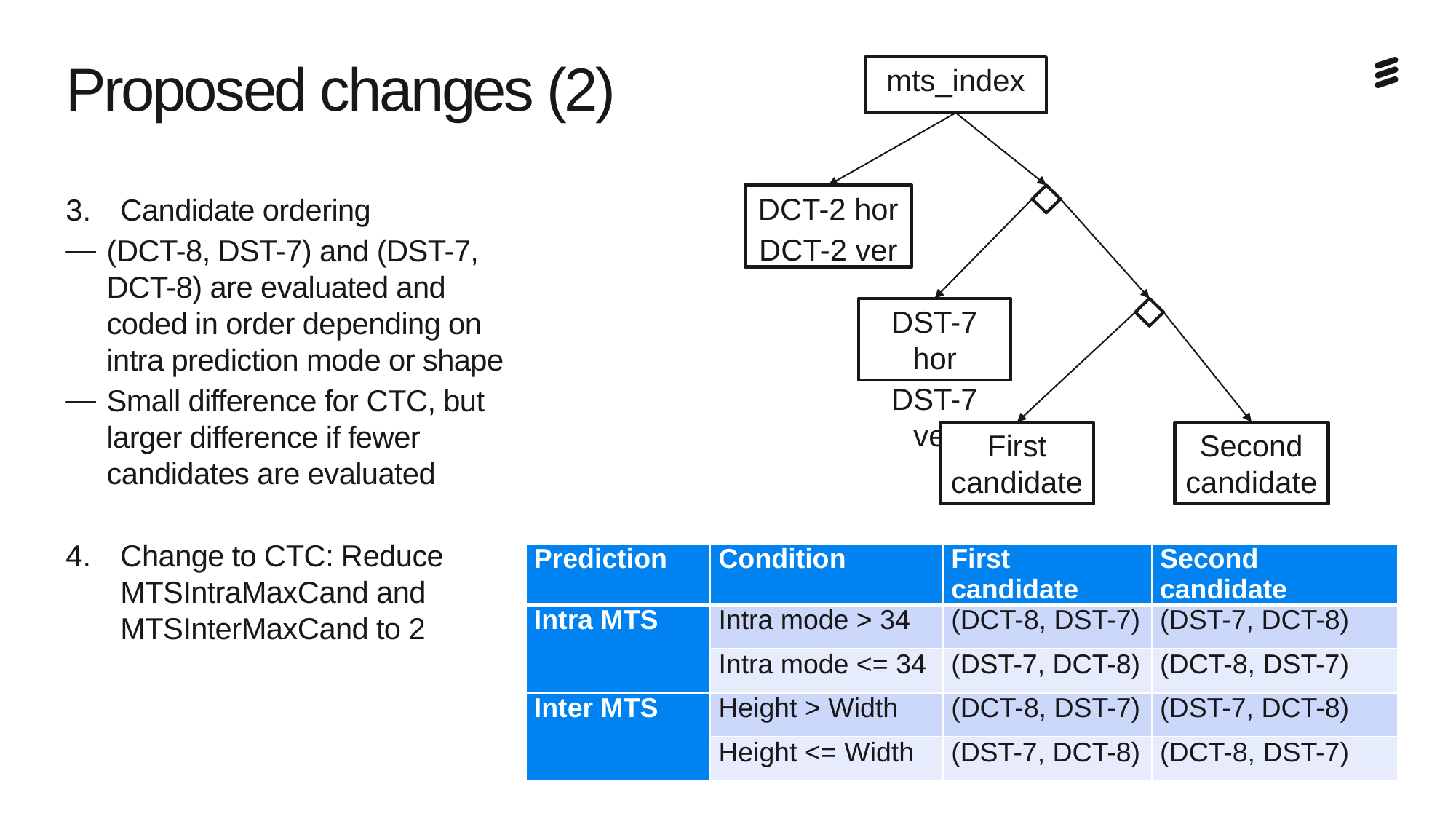

# Proposed changes (2)
mts_index
DCT-2 hor
DCT-2 ver

DST-7 hor
DST-7 ver

First candidate
Second candidate
Candidate ordering
(DCT-8, DST-7) and (DST-7, DCT-8) are evaluated and coded in order depending on intra prediction mode or shape
Small difference for CTC, but larger difference if fewer candidates are evaluated

Change to CTC: Reduce MTSIntraMaxCand and MTSInterMaxCand to 2
| Prediction | Condition | First candidate | Second candidate |
| --- | --- | --- | --- |
| Intra MTS | Intra mode > 34 | (DCT-8, DST-7) | (DST-7, DCT-8) |
|  | Intra mode <= 34 | (DST-7, DCT-8) | (DCT-8, DST-7) |
| Inter MTS | Height > Width | (DCT-8, DST-7) | (DST-7, DCT-8) |
|  | Height <= Width | (DST-7, DCT-8) | (DCT-8, DST-7) |